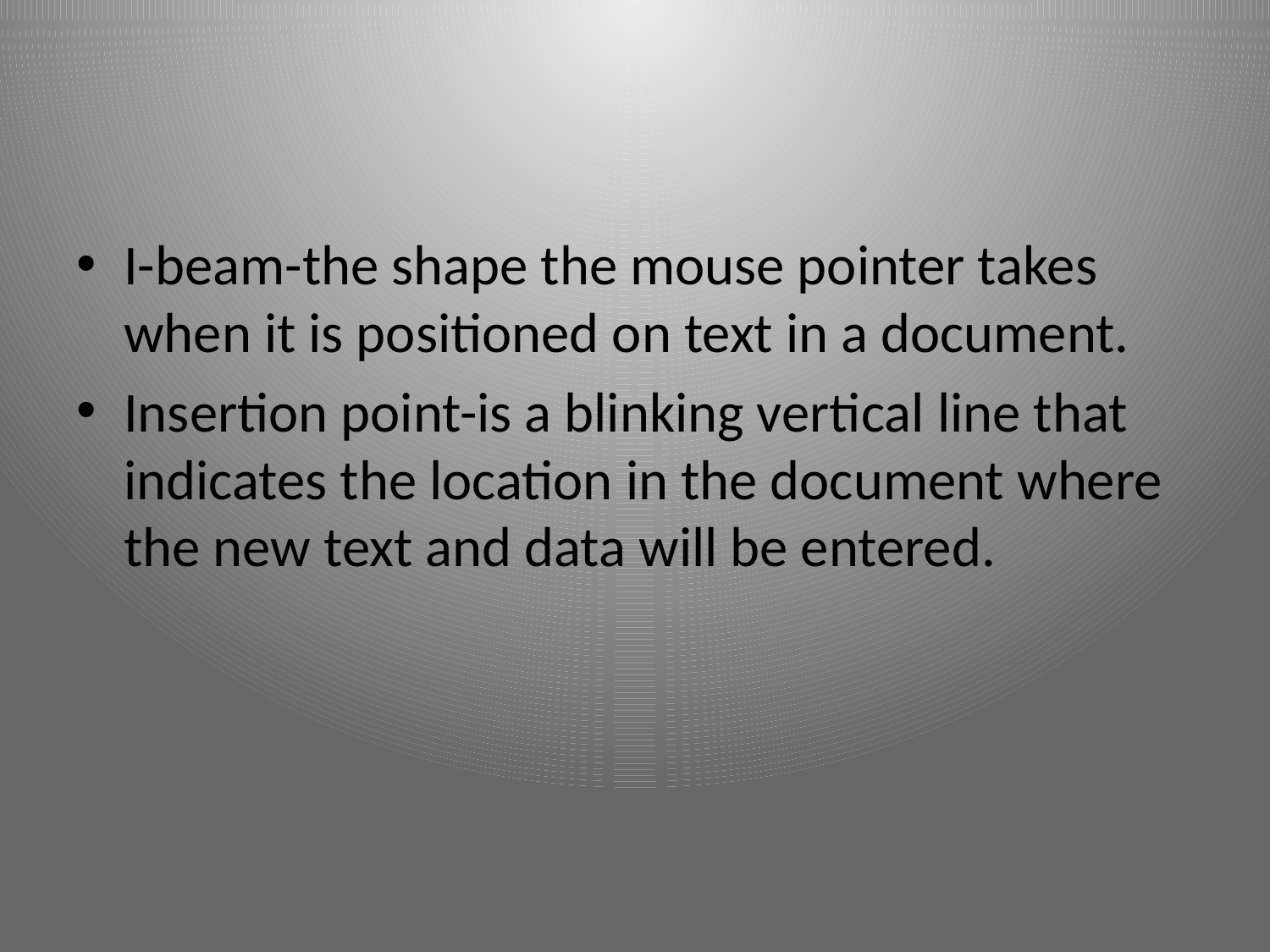

I-beam-the shape the mouse pointer takes when it is positioned on text in a document.
Insertion point-is a blinking vertical line that indicates the location in the document where the new text and data will be entered.